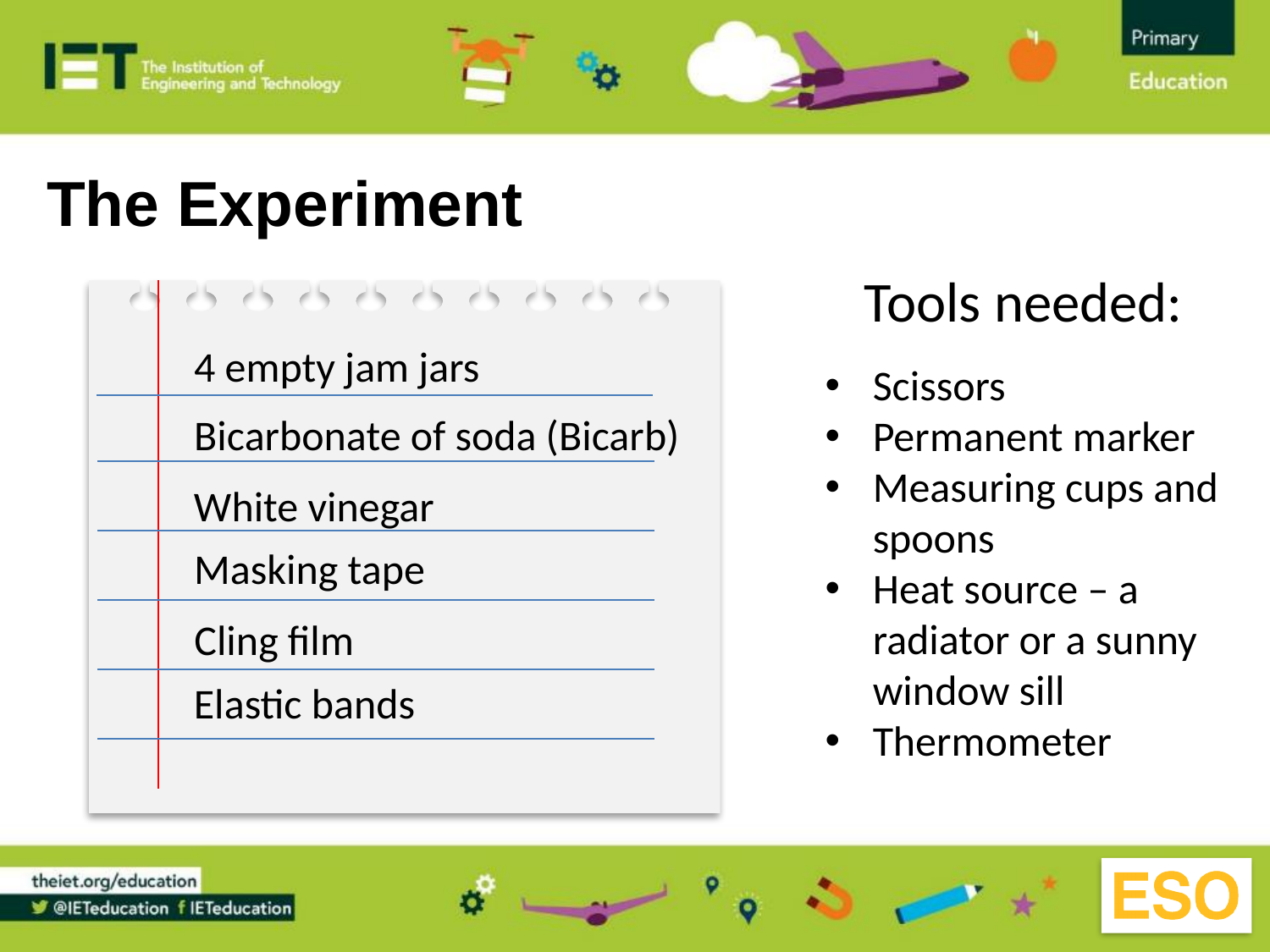

The Experiment
Tools needed:

Scissors
Permanent marker
Measuring cups and spoons
Heat source – a radiator or a sunny window sill
Thermometer

4 empty jam jars
Bicarbonate of soda (Bicarb)
White vinegar
Masking tape
Cling film
Elastic bands